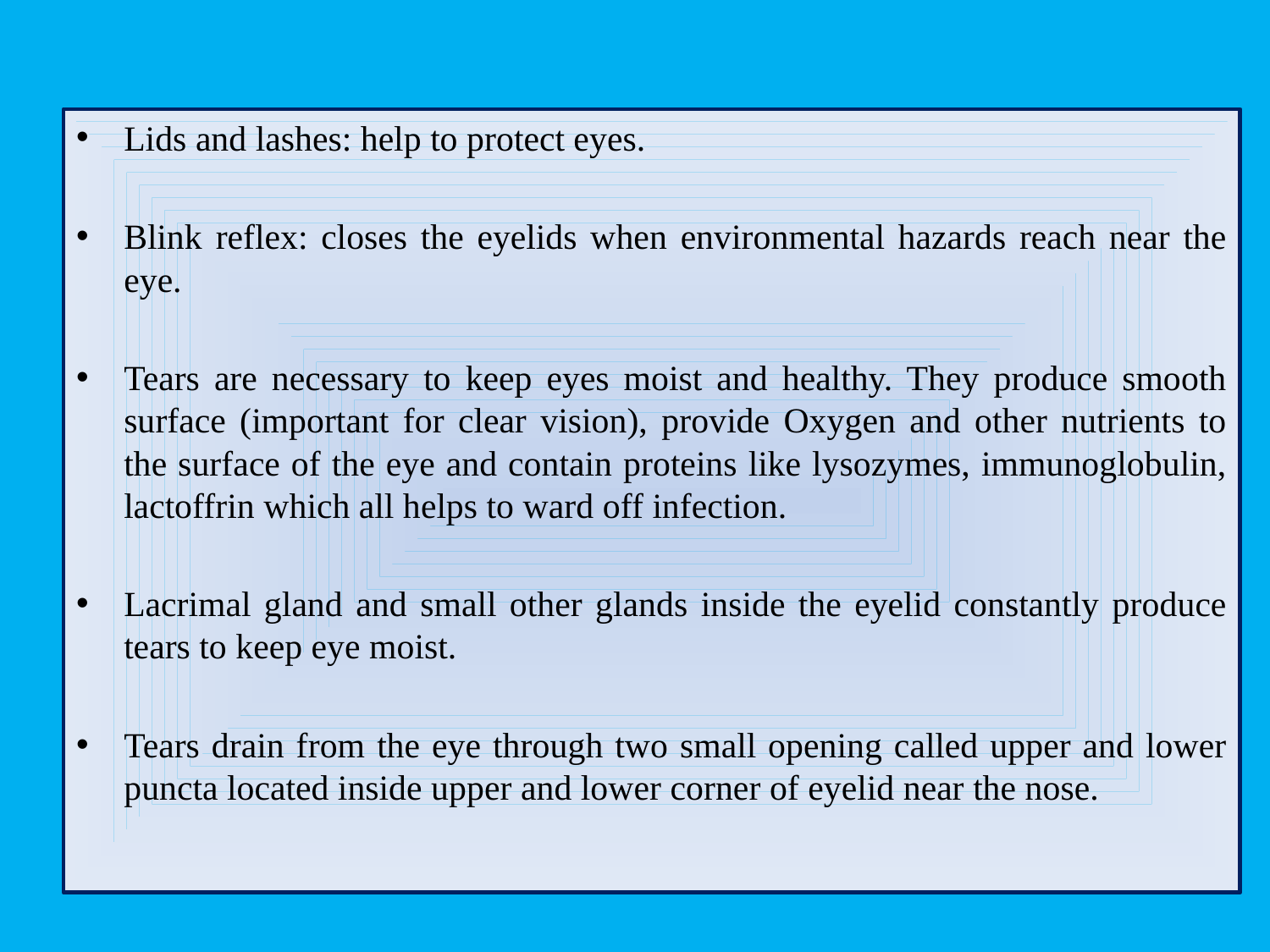

Lids and lashes: help to protect eyes.

Blink reflex: closes the eyelids when environmental hazards reach near the eye.

Tears are necessary to keep eyes moist and healthy. They produce smooth surface (important for clear vision), provide Oxygen and other nutrients to the surface of the eye and contain proteins like lysozymes, immunoglobulin, lactoffrin which all helps to ward off infection.

Lacrimal gland and small other glands inside the eyelid constantly produce tears to keep eye moist.

Tears drain from the eye through two small opening called upper and lower puncta located inside upper and lower corner of eyelid near the nose.